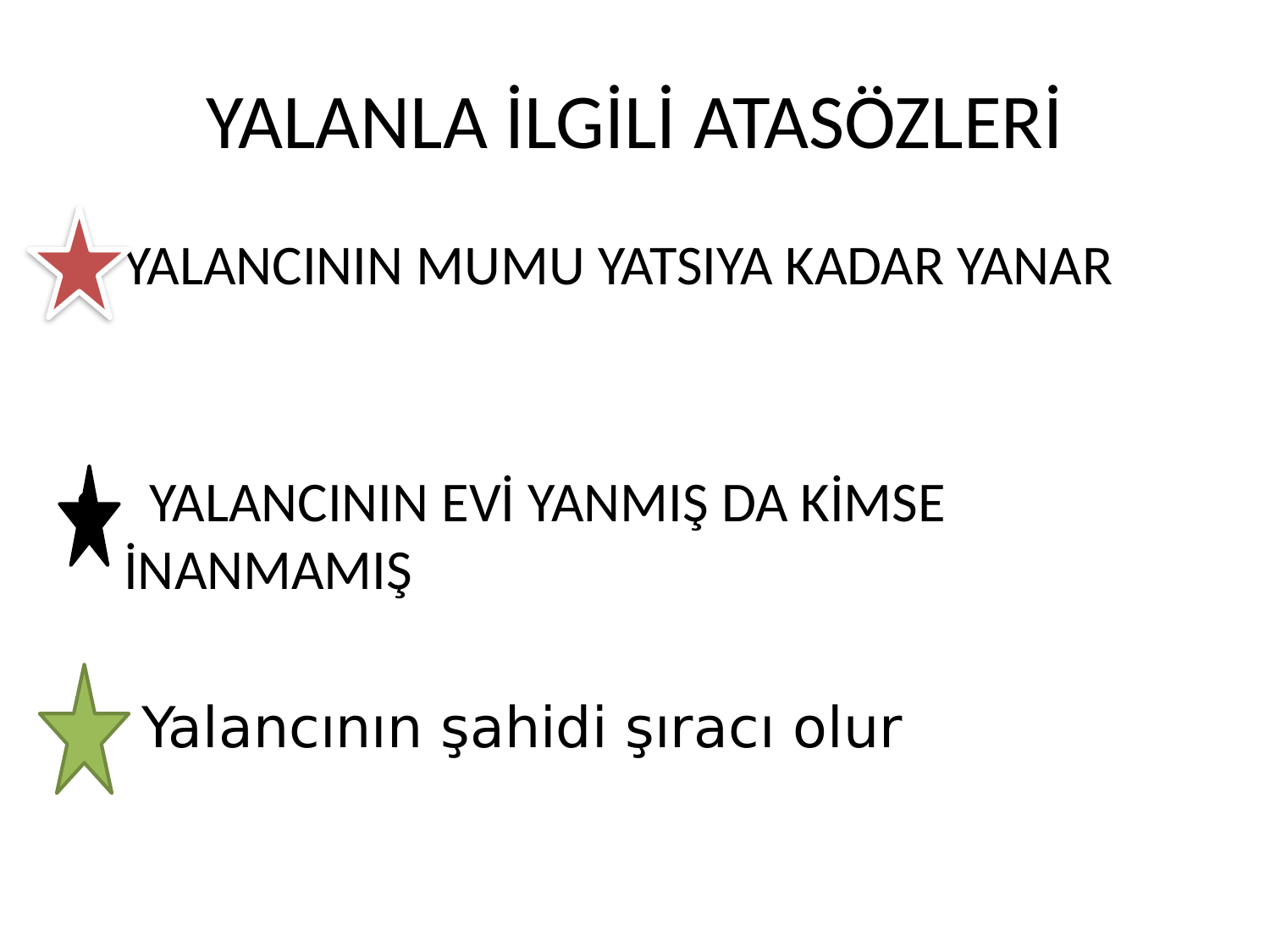

# YALANLA İLGİLİ ATASÖZLERİ

YALANCININ MUMU YATSIYA KADAR YANAR

  YALANCININ EVİ YANMIŞ DA KİMSE İNANMAMIŞ

 Yalancının şahidi şıracı olur